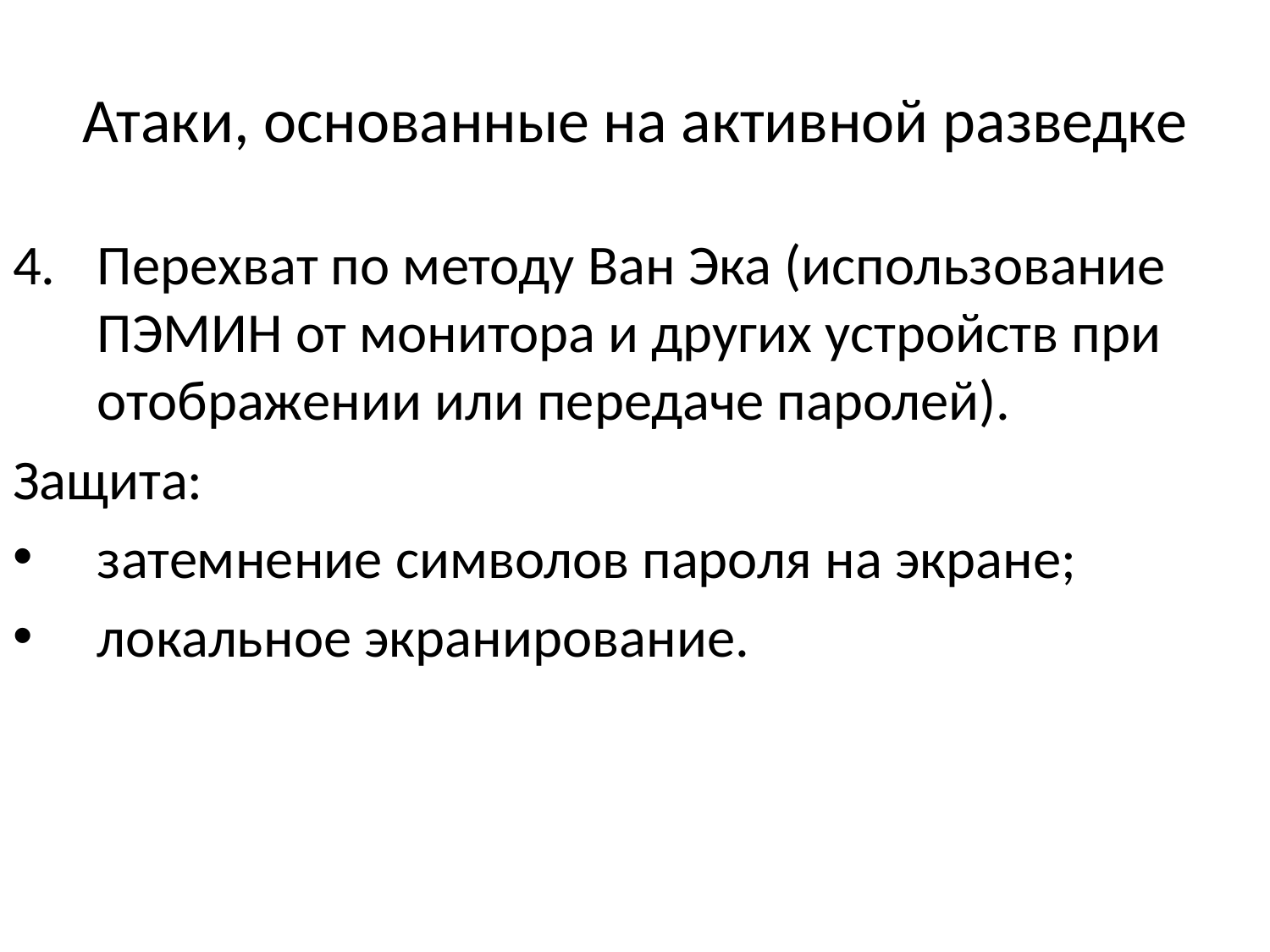

# Атаки, основанные на активной разведке
Перехват по методу Ван Эка (использование ПЭМИН от монитора и других устройств при отображении или передаче паролей).
Защита:
затемнение символов пароля на экране;
локальное экранирование.